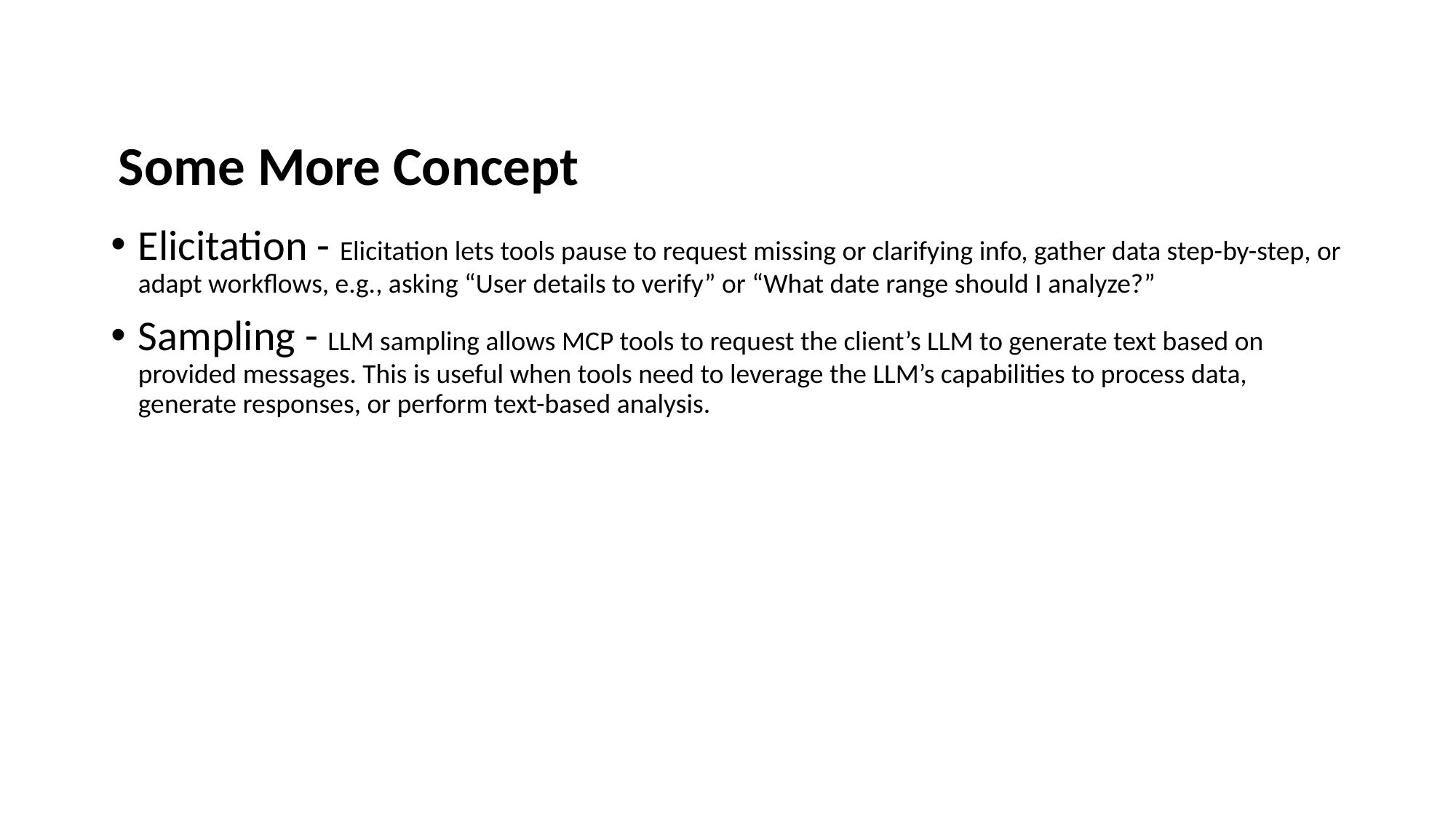

Some More Concept
Elicitation - Elicitation lets tools pause to request missing or clarifying info, gather data step-by-step, or adapt workflows, e.g., asking “User details to verify” or “What date range should I analyze?”
Sampling - LLM sampling allows MCP tools to request the client’s LLM to generate text based on provided messages. This is useful when tools need to leverage the LLM’s capabilities to process data, generate responses, or perform text-based analysis.